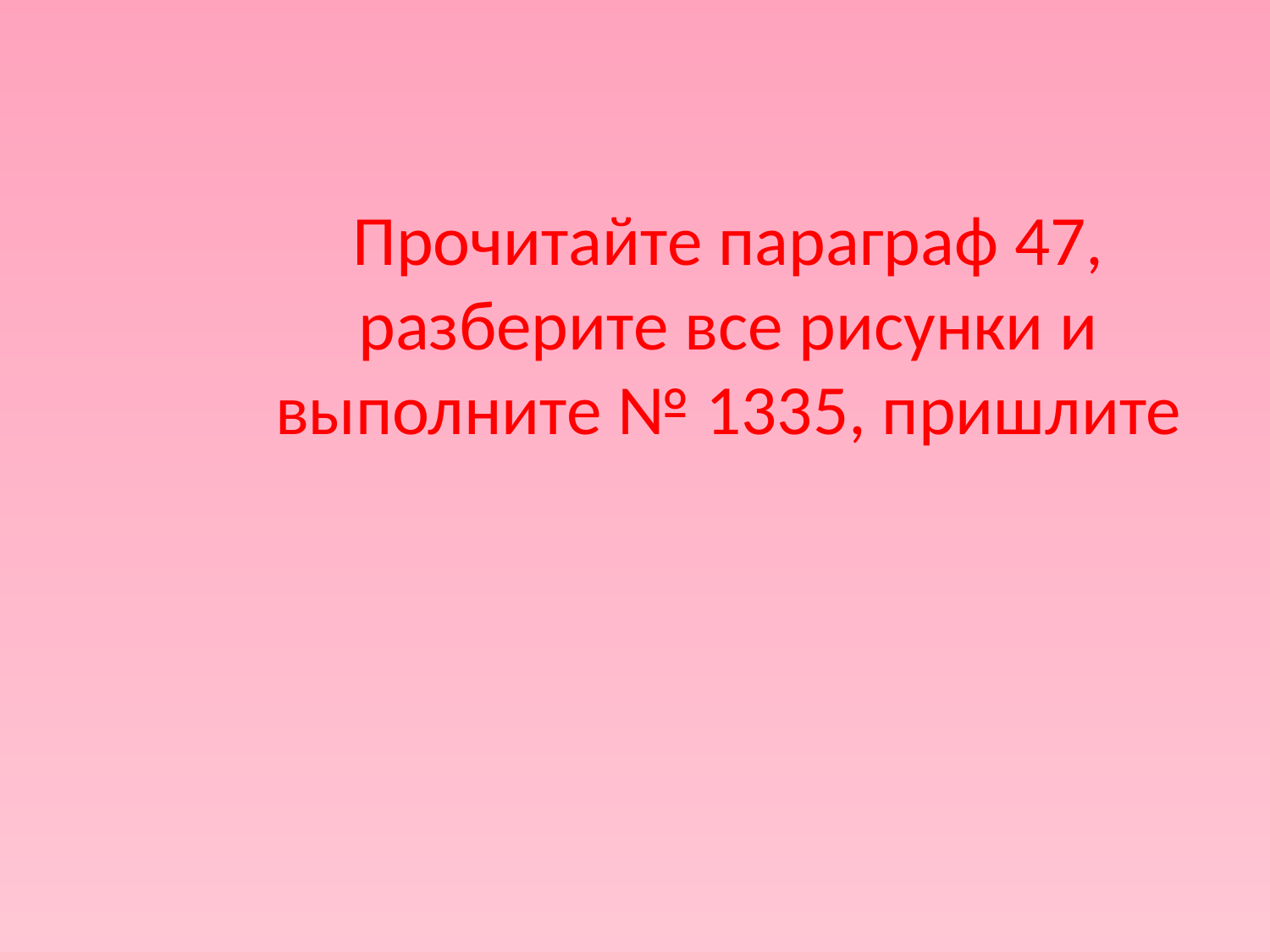

Прочитайте параграф 47,
 разберите все рисунки и
выполните № 1335, пришлите